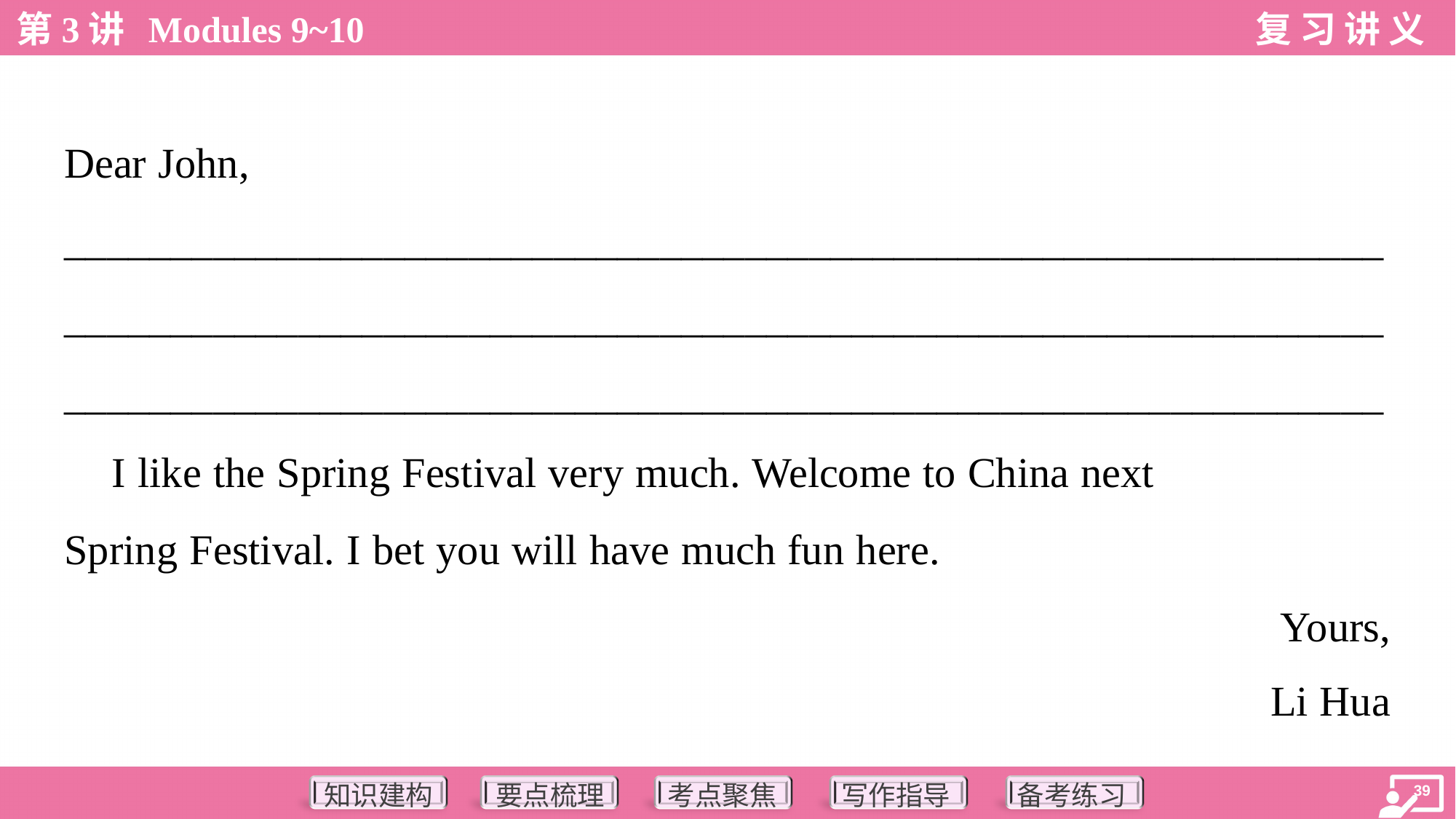

Dear John,
______________________________________________________________
______________________________________________________________
______________________________________________________________
    I like the Spring Festival very much. Welcome to China next
Spring Festival. I bet you will have much fun here.
Yours,
Li Hua